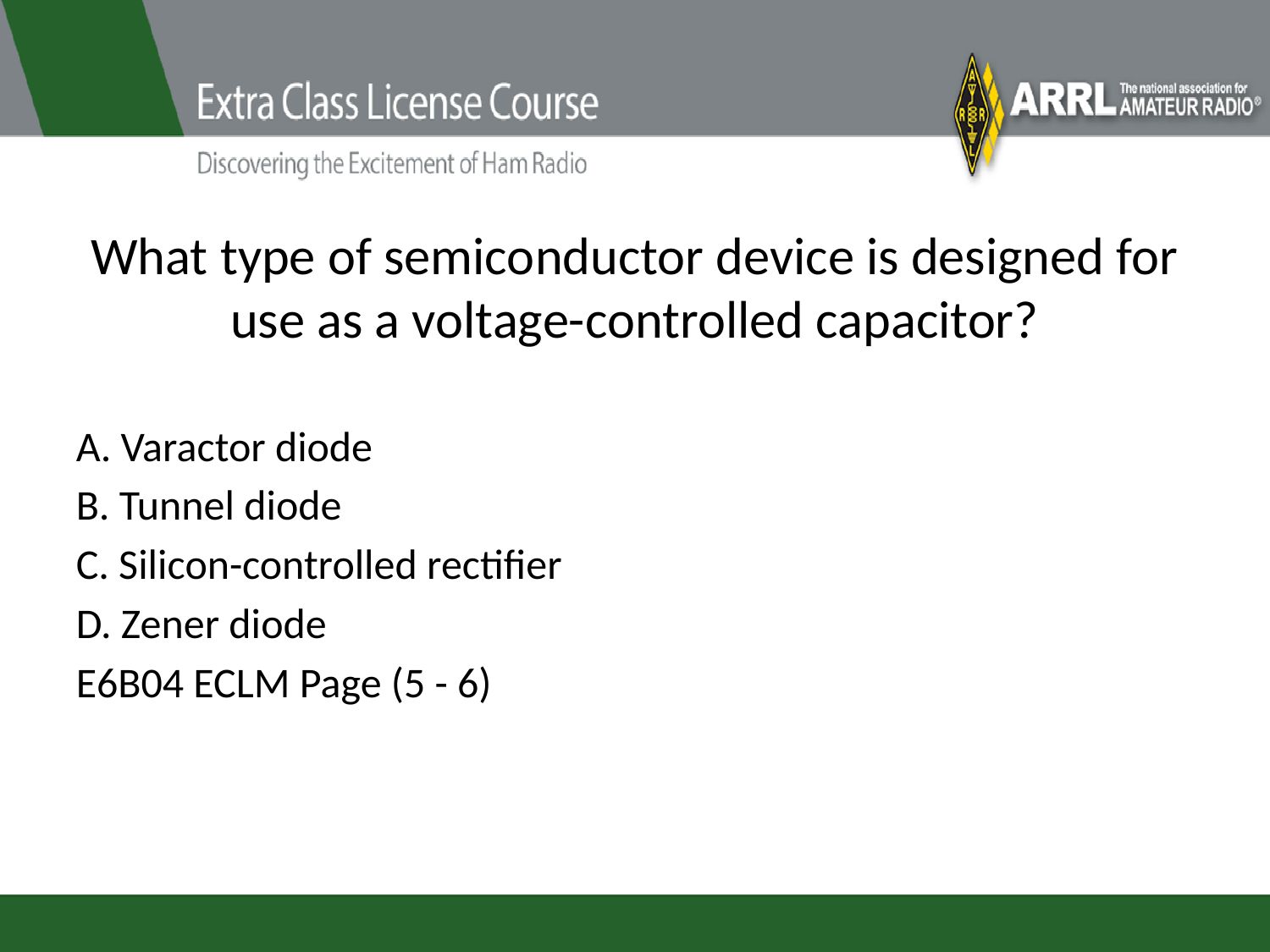

# What type of semiconductor device is designed for use as a voltage-controlled capacitor?
A. Varactor diode
B. Tunnel diode
C. Silicon-controlled rectifier
D. Zener diode
E6B04 ECLM Page (5 - 6)